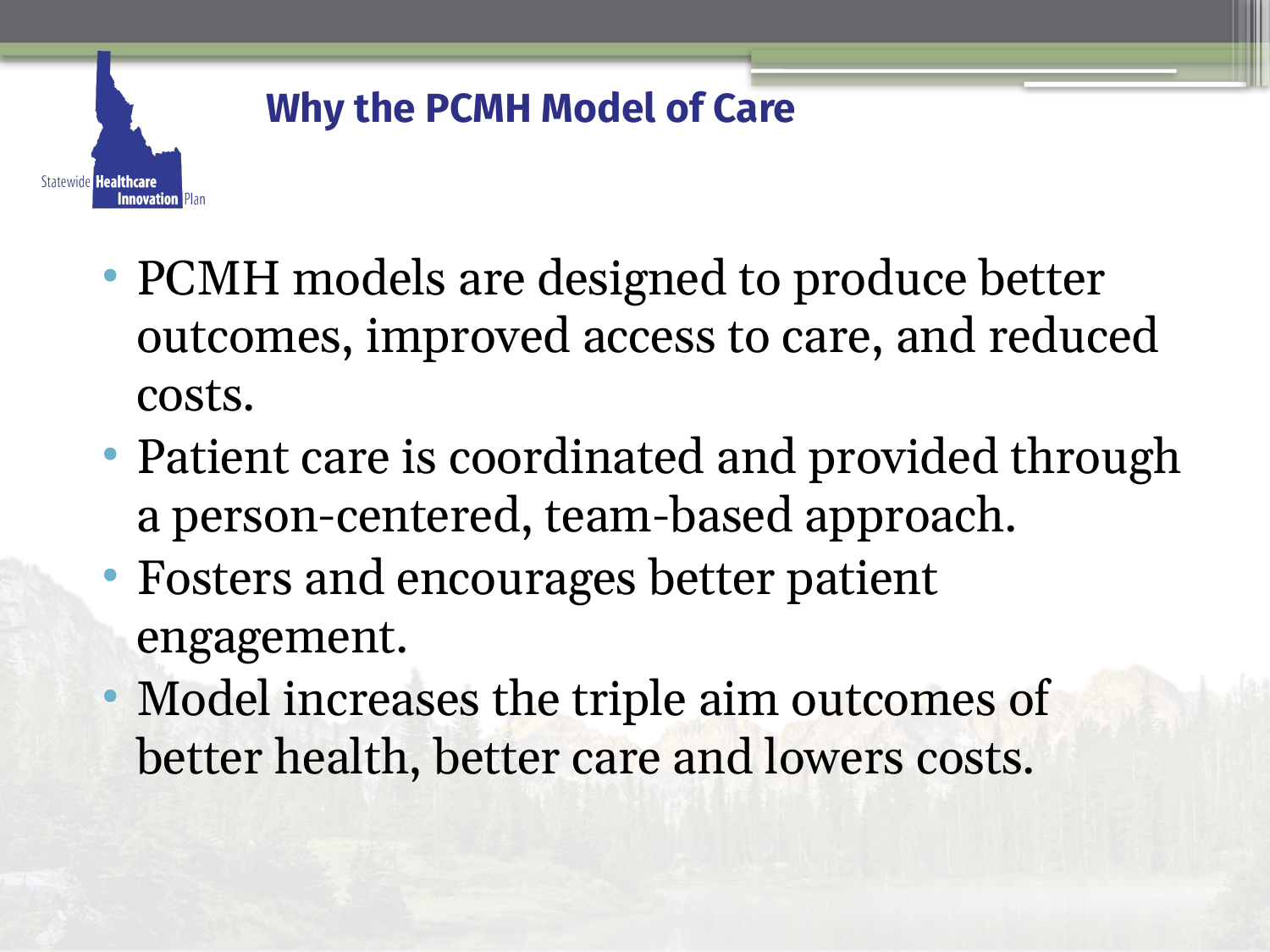

# Why the PCMH Model of Care
PCMH models are designed to produce better outcomes, improved access to care, and reduced costs.
Patient care is coordinated and provided through a person-centered, team-based approach.
Fosters and encourages better patient engagement.
Model increases the triple aim outcomes of better health, better care and lowers costs.